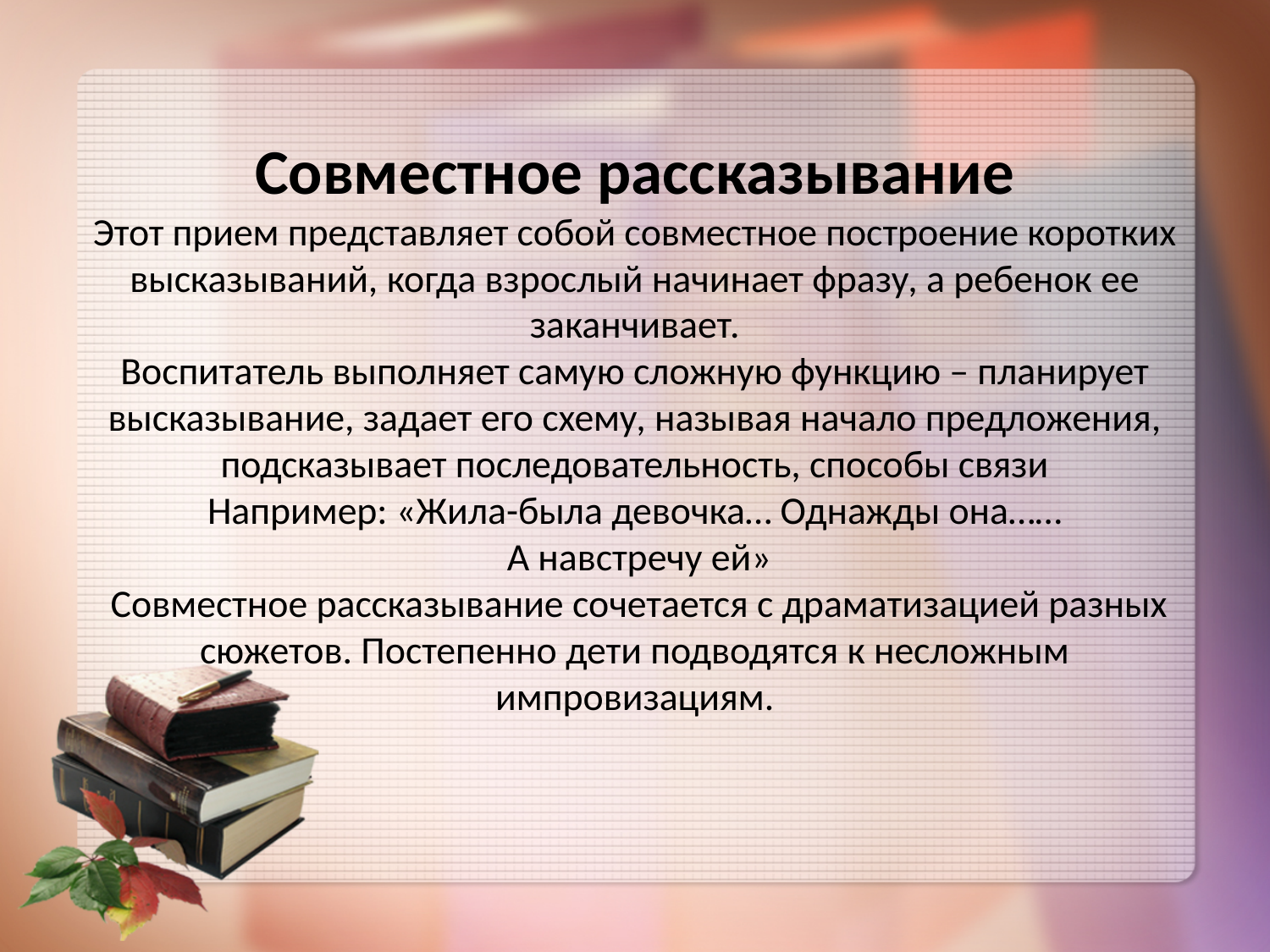

# Совместное рассказывание Этот прием представляет собой совместное построение коротких высказываний, когда взрослый начинает фразу, а ребенок ее заканчивает. Воспитатель выполняет самую сложную функцию – планирует высказывание, задает его схему, называя начало предложения, подсказывает последовательность, способы связи Например: «Жила-была девочка… Однажды она…… А навстречу ей» Совместное рассказывание сочетается с драматизацией разных сюжетов. Постепенно дети подводятся к несложным импровизациям.